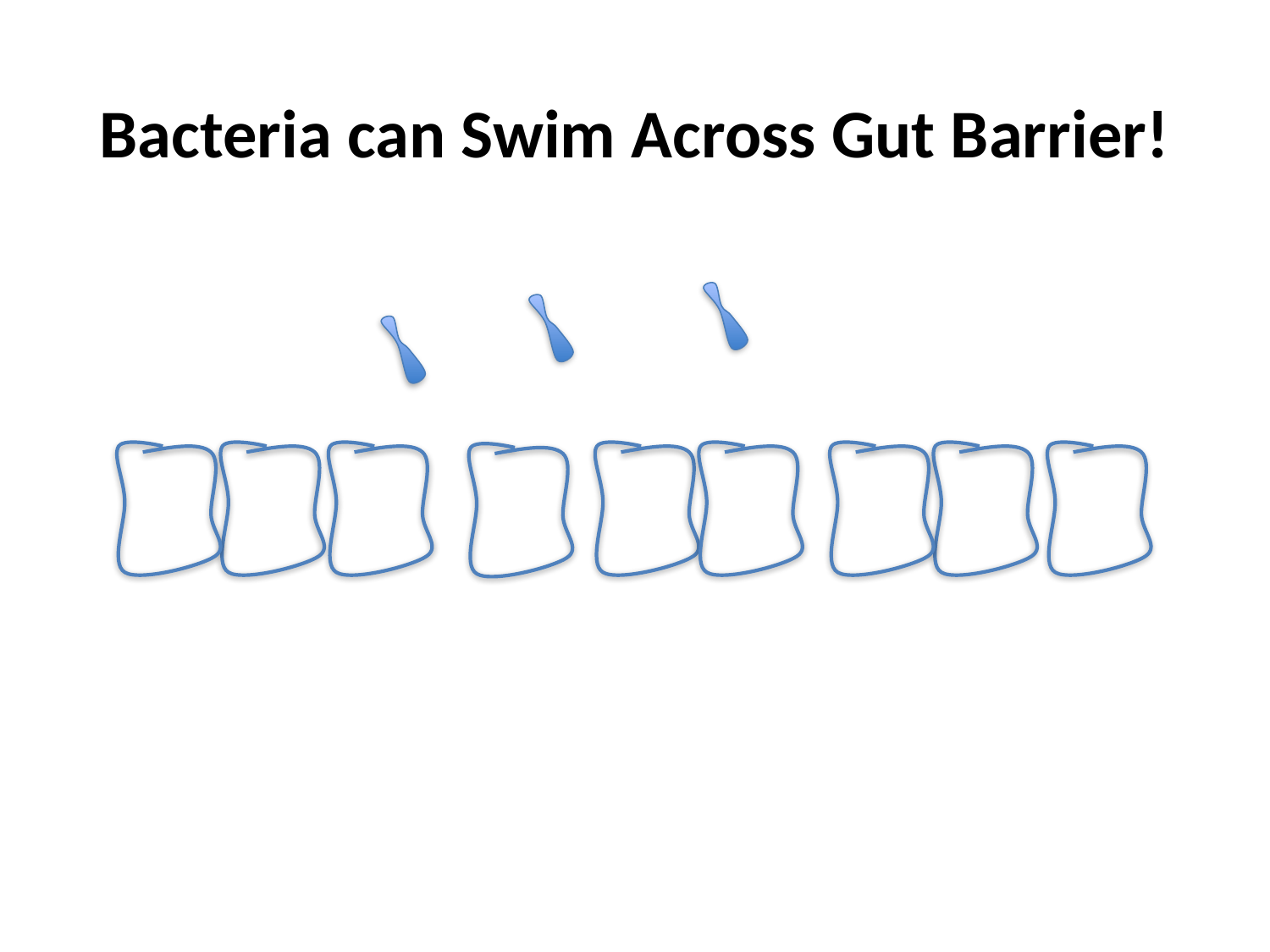

# Bacteria can Swim Across Gut Barrier!